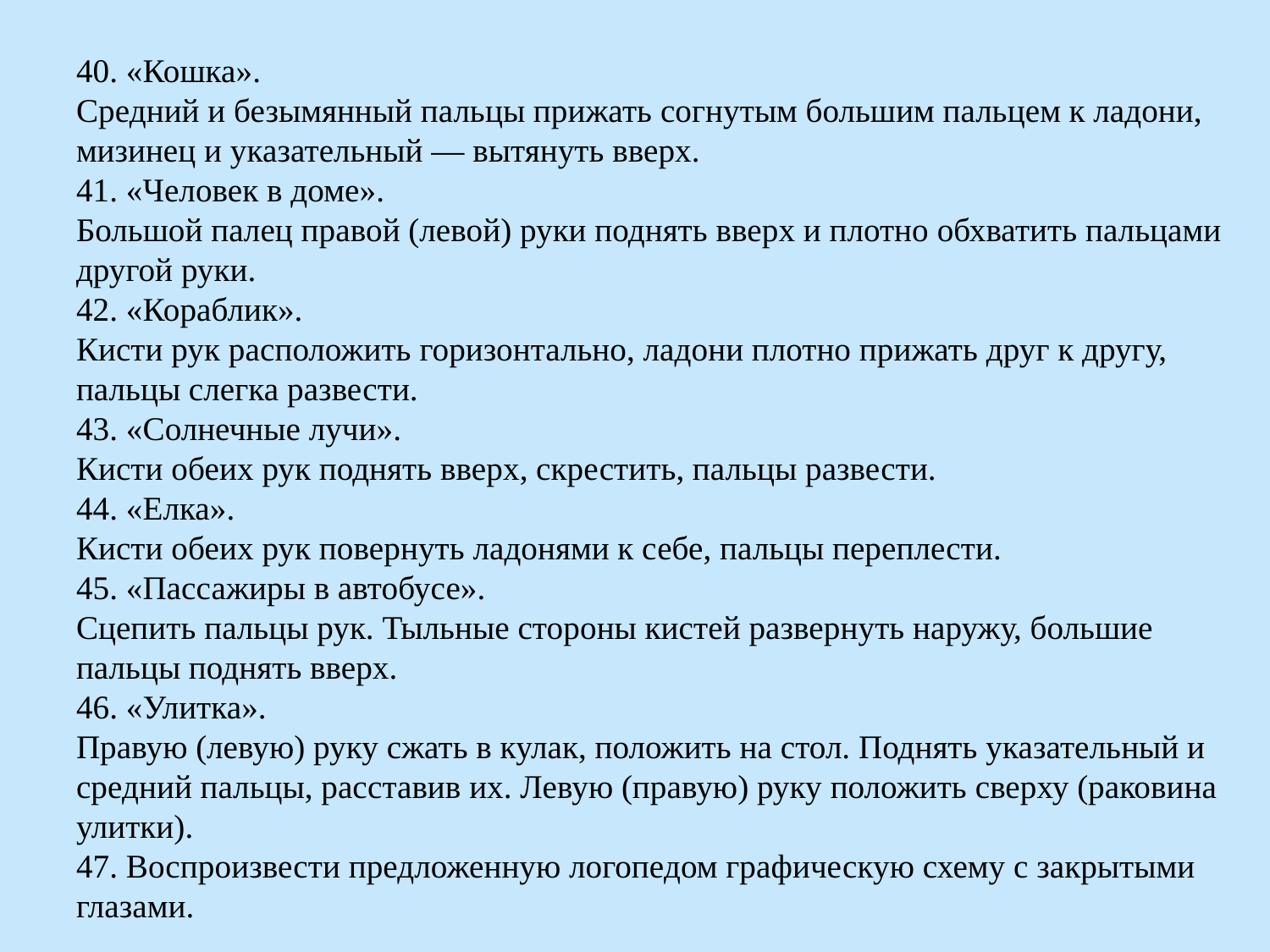

# 40. «Кошка». Средний и безымянный пальцы прижать согнутым большим пальцем к ладони, мизинец и указательный — вытянуть вверх. 41. «Человек в доме». Большой палец правой (левой) руки поднять вверх и плотно обхватить пальцами другой руки. 42. «Кораблик». Кисти рук расположить горизонтально, ладони плотно прижать друг к другу, пальцы слегка развести. 43. «Солнечные лучи». Кисти обеих рук поднять вверх, скрестить, пальцы развести. 44. «Елка». Кисти обеих рук повернуть ладонями к себе, пальцы переплести. 45. «Пассажиры в автобусе». Сцепить пальцы рук. Тыльные стороны кистей развернуть наружу, большие пальцы поднять вверх. 46. «Улитка». Правую (левую) руку сжать в кулак, положить на стол. Поднять указательный и средний пальцы, расставив их. Левую (правую) руку положить сверху (раковина улитки). 47. Воспроизвести предложенную логопедом графическую схему с закрытыми глазами.